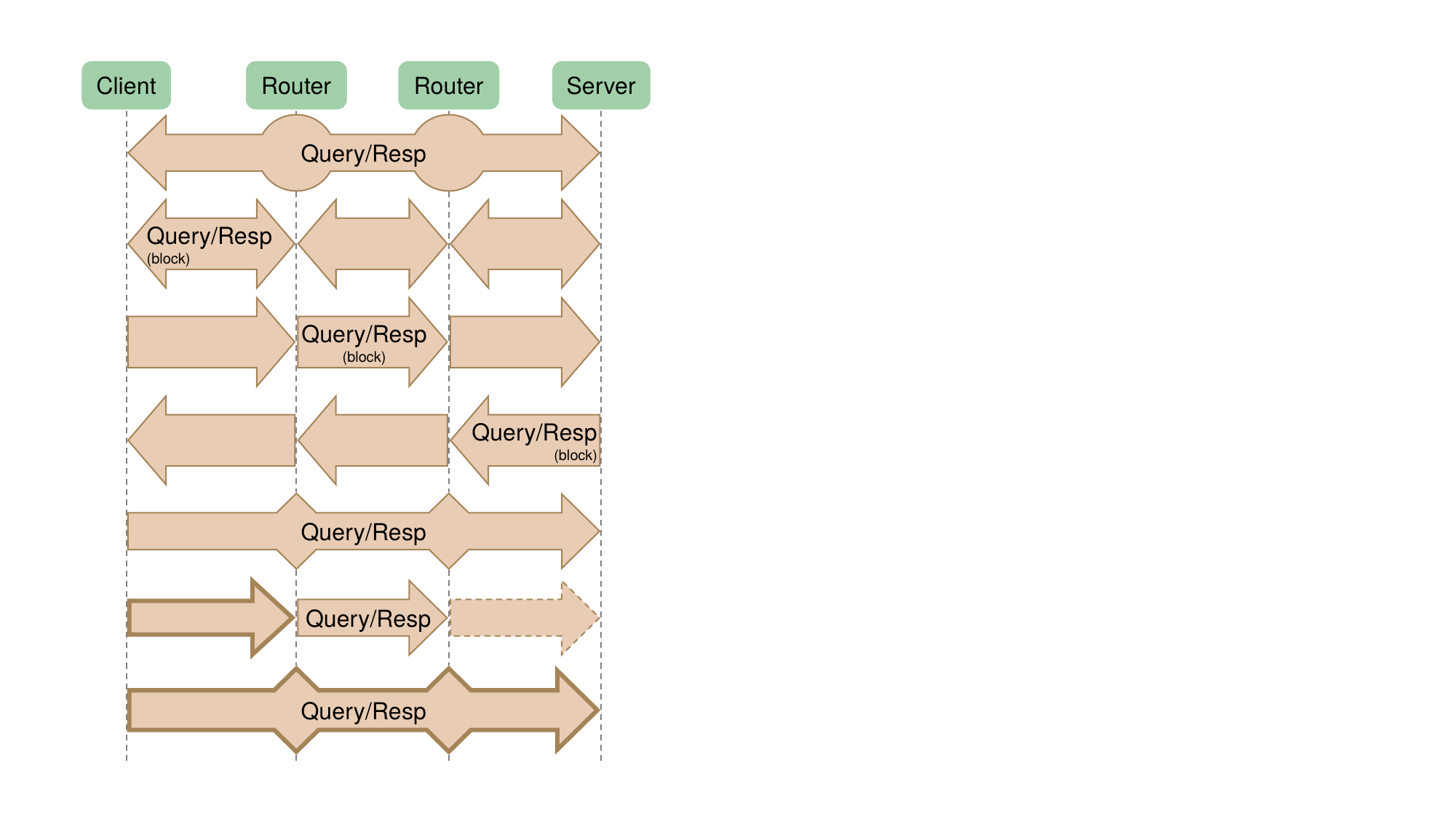

Client
Router
Router
Server

Query/Resp

Query/Resp
(block)

Query/Resp
(block)

Query/Resp
(block)

Query/Resp

Query/Resp

Query/Resp